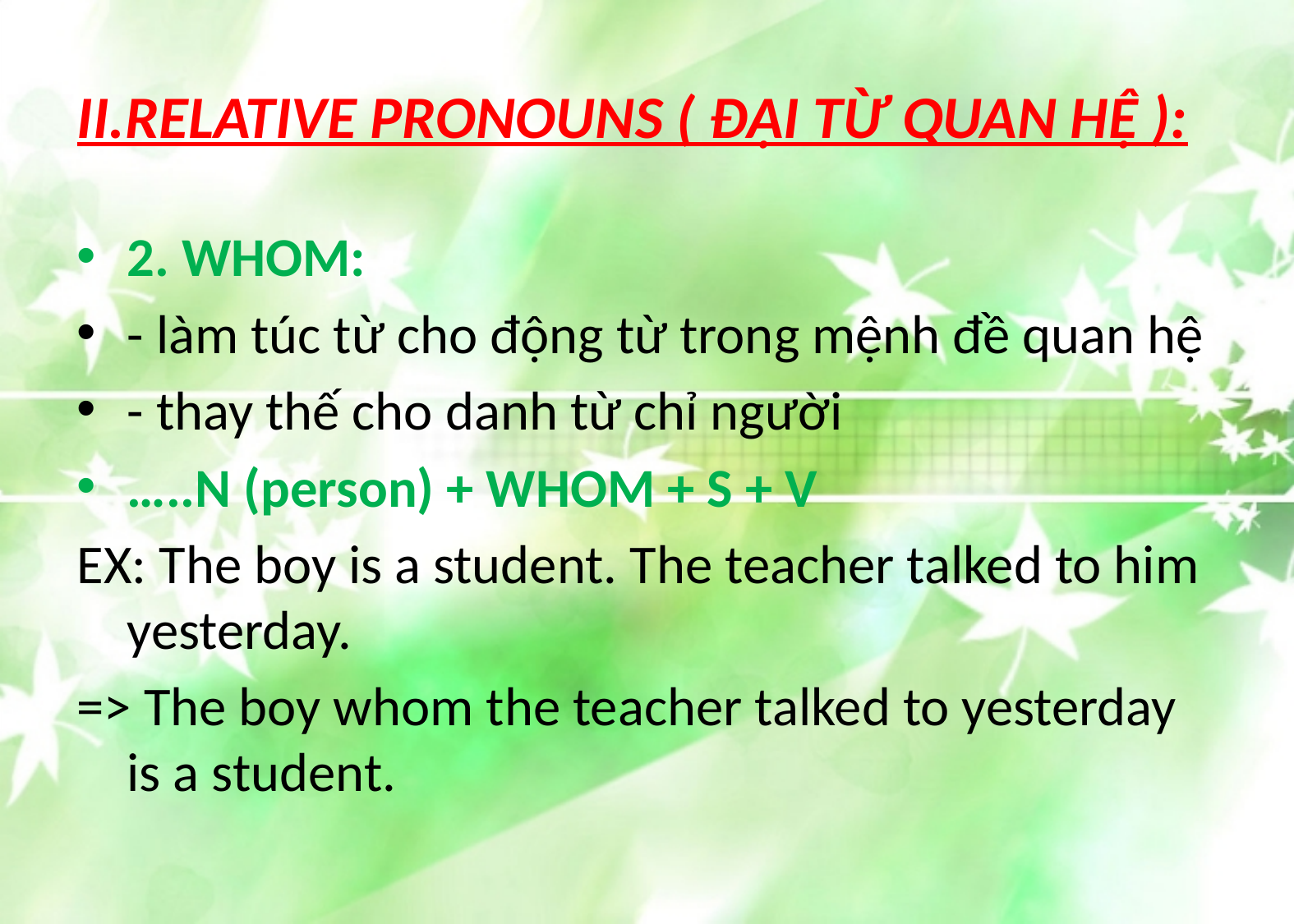

# II.RELATIVE PRONOUNS ( ĐẠI TỪ QUAN HỆ ):
2. WHOM:
- làm túc từ cho động từ trong mệnh đề quan hệ
- thay thế cho danh từ chỉ người
…..N (person) + WHOM + S + V
EX: The boy is a student. The teacher talked to him yesterday.
=> The boy whom the teacher talked to yesterday is a student.